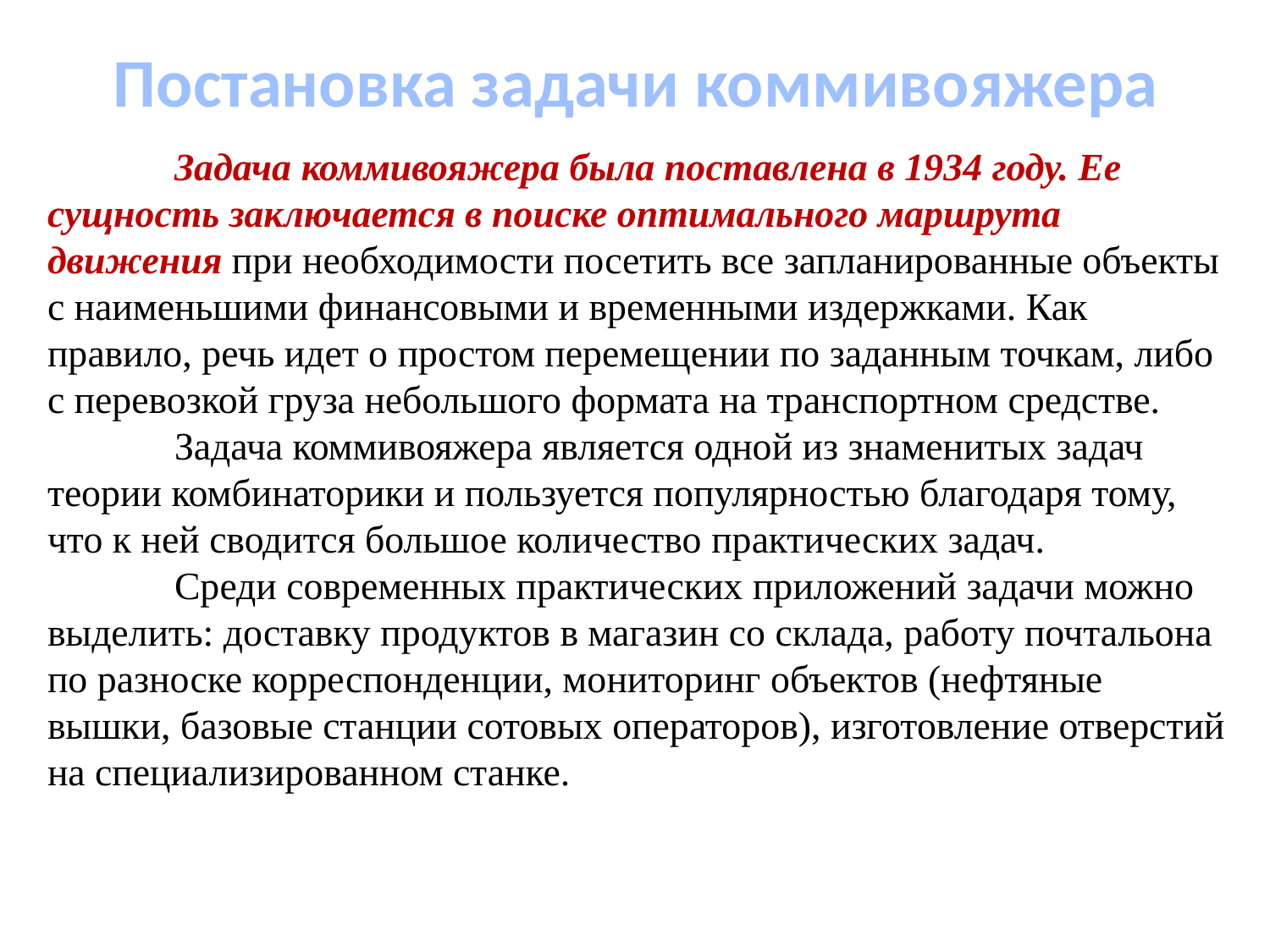

# Постановка задачи коммивояжера
	Задача коммивояжера была поставлена в 1934 году. Ее сущность заключается в поиске оптимального маршрута движения при необходимости посетить все запланированные объекты с наименьшими финансовыми и временными издержками. Как правило, речь идет о простом перемещении по заданным точкам, либо с перевозкой груза небольшого формата на транспортном средстве.
	Задача коммивояжера является одной из знаменитых задач теории комбинаторики и пользуется популярностью благодаря тому, что к ней сводится большое количество практических задач.
	Среди современных практических приложений задачи можно выделить: доставку продуктов в магазин со склада, работу почтальона по разноске корреспонденции, мониторинг объектов (нефтяные вышки, базовые станции сотовых операторов), изготовление отверстий на специализированном станке.